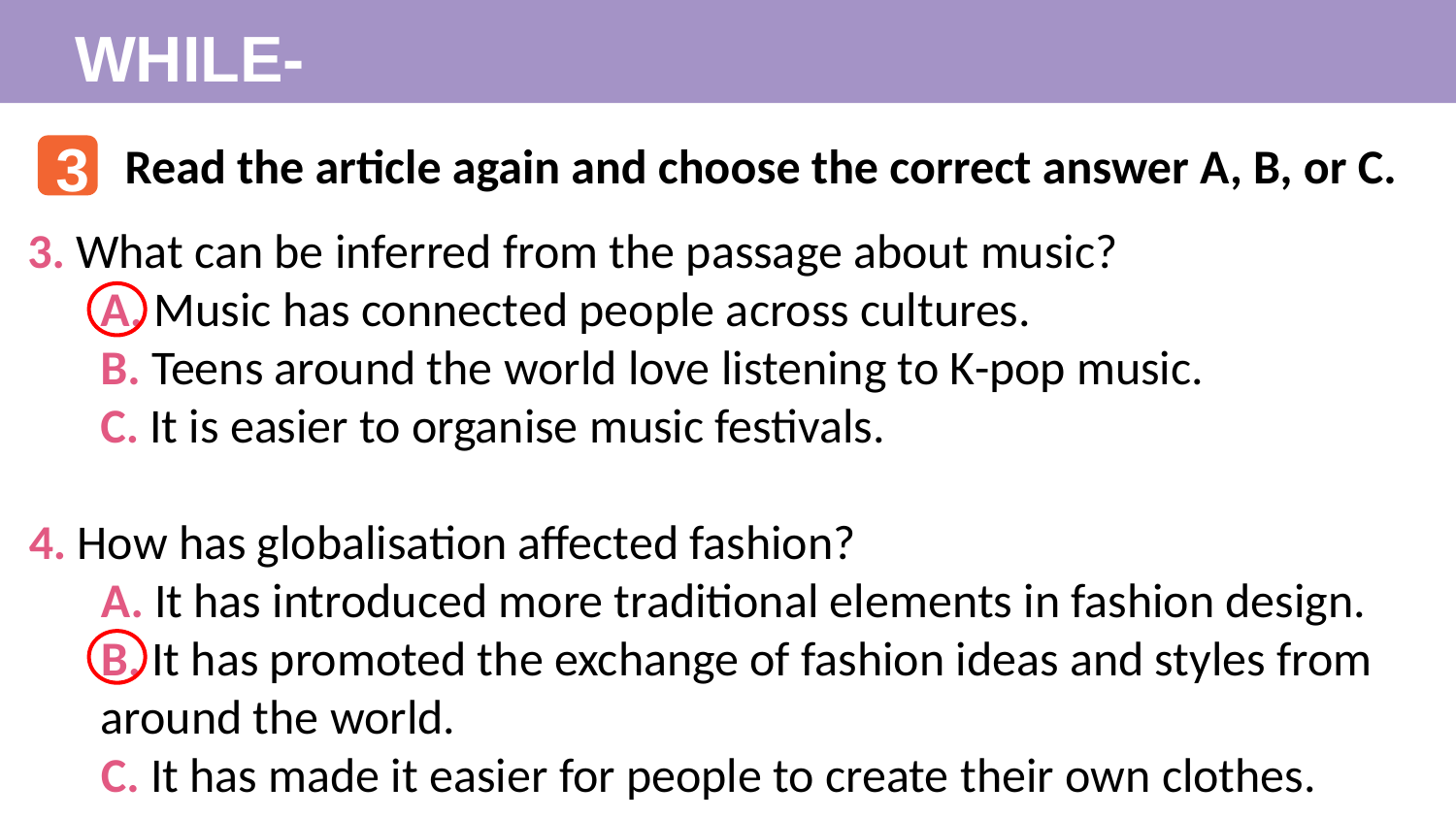

WHILE-READING
3
Read the article again and choose the correct answer A, B, or C.

3. What can be inferred from the passage about music?
A. Music has connected people across cultures.
B. Teens around the world love listening to K-pop music.
C. It is easier to organise music festivals.

4. How has globalisation affected fashion?
A. It has introduced more traditional elements in fashion design.
B. It has promoted the exchange of fashion ideas and styles from around the world.
C. It has made it easier for people to create their own clothes.